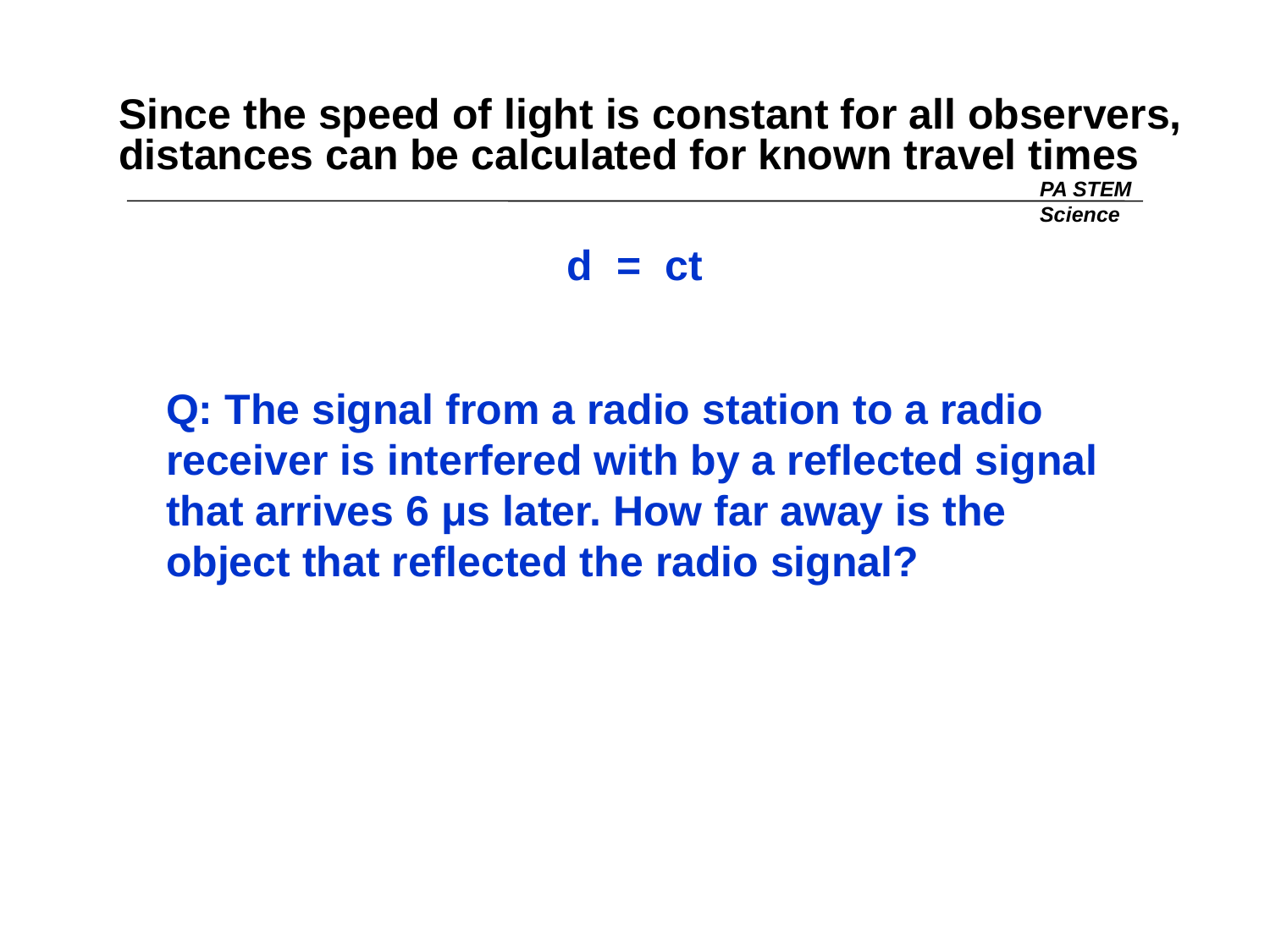

# Since the speed of light is constant for all observers, distances can be calculated for known travel times
PA STEM
Science

d  =  ct

Q: The signal from a radio station to a radio receiver is interfered with by a reflected signal that arrives 6 μs later. How far away is the object that reflected the radio signal?